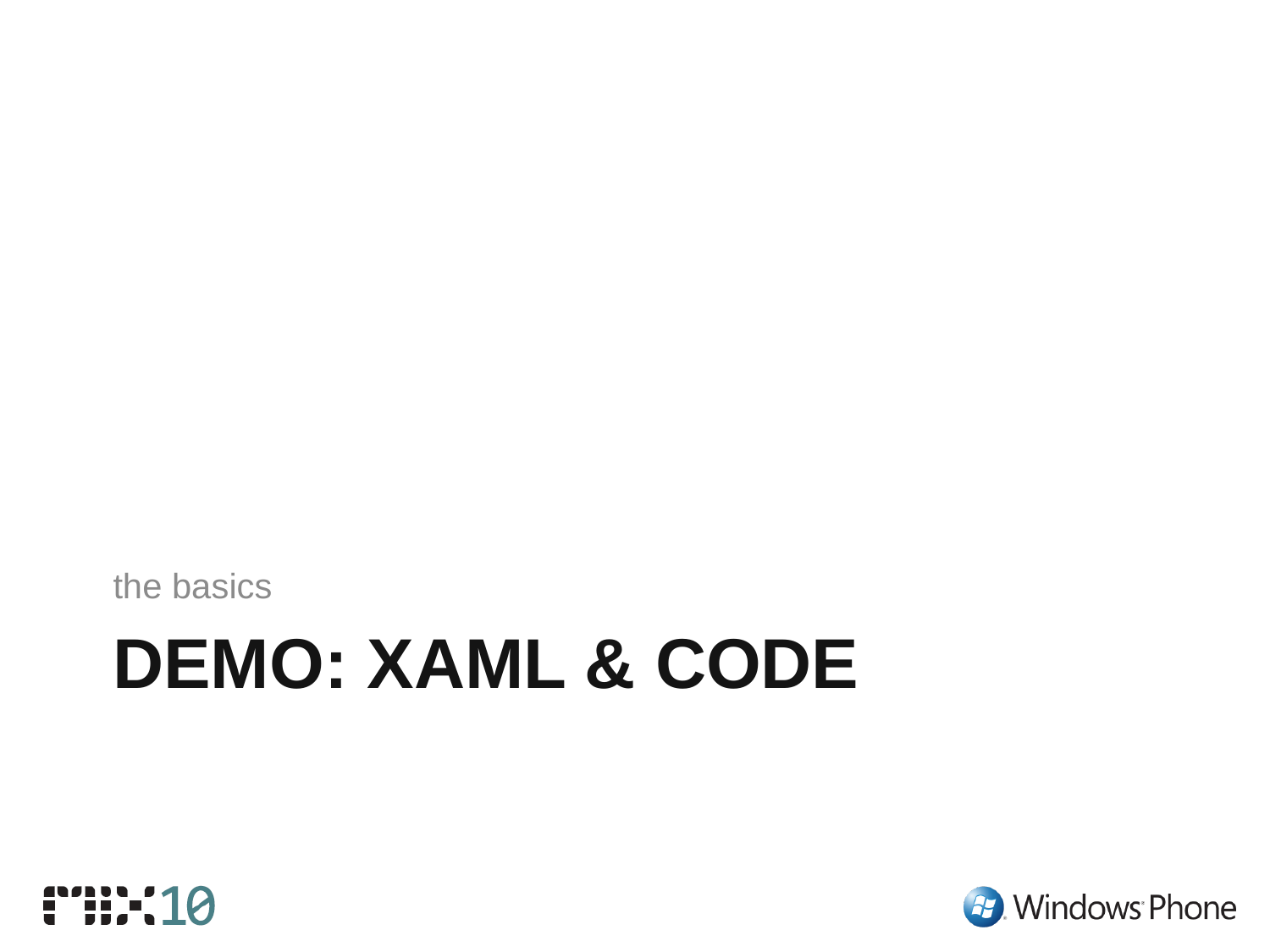

the basics
# DEMO: XAML & CODE